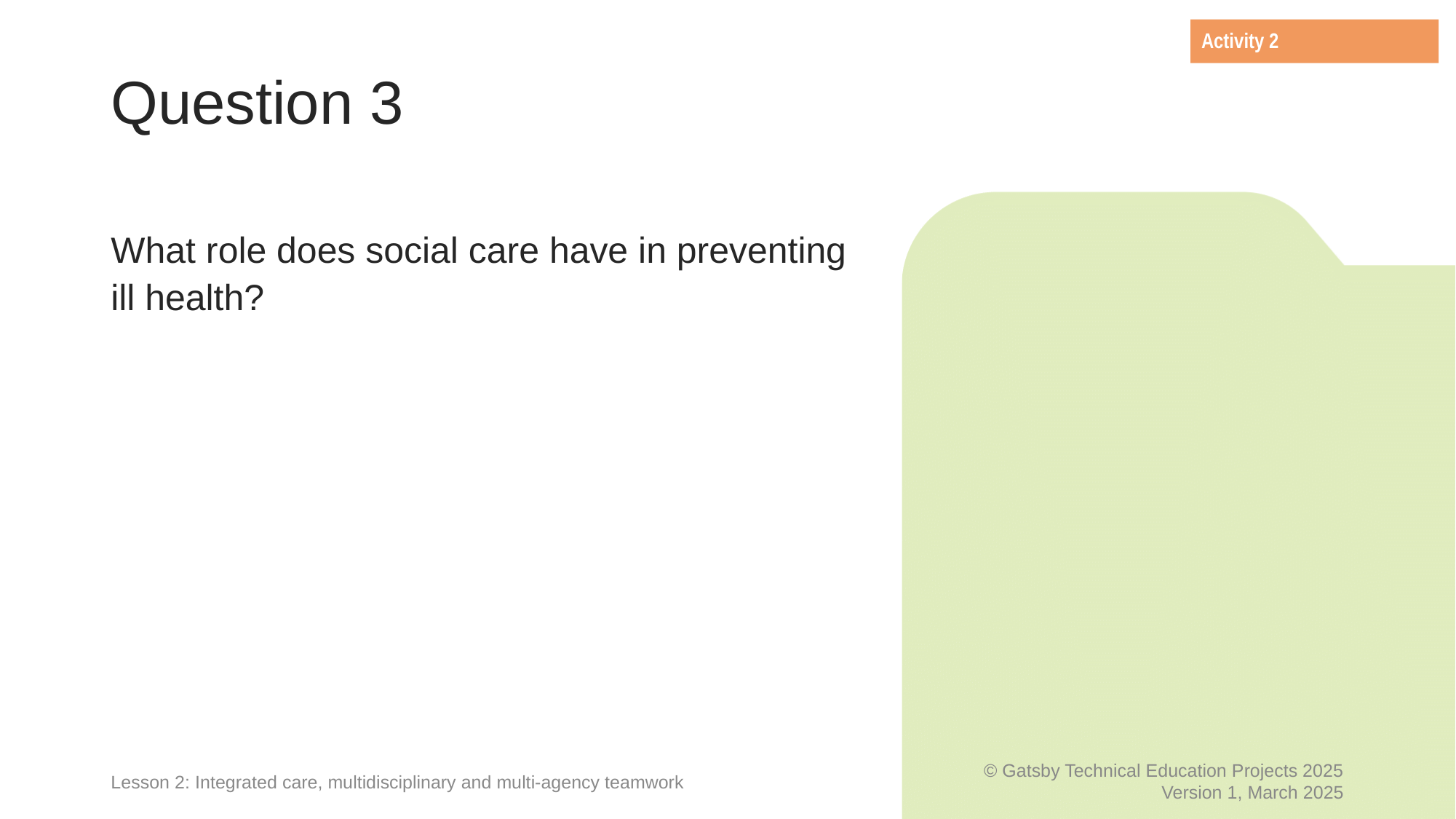

Activity 2
# Question 3
What role does social care have in preventing ill health?

Lesson 2: Integrated care, multidisciplinary and multi-agency teamwork